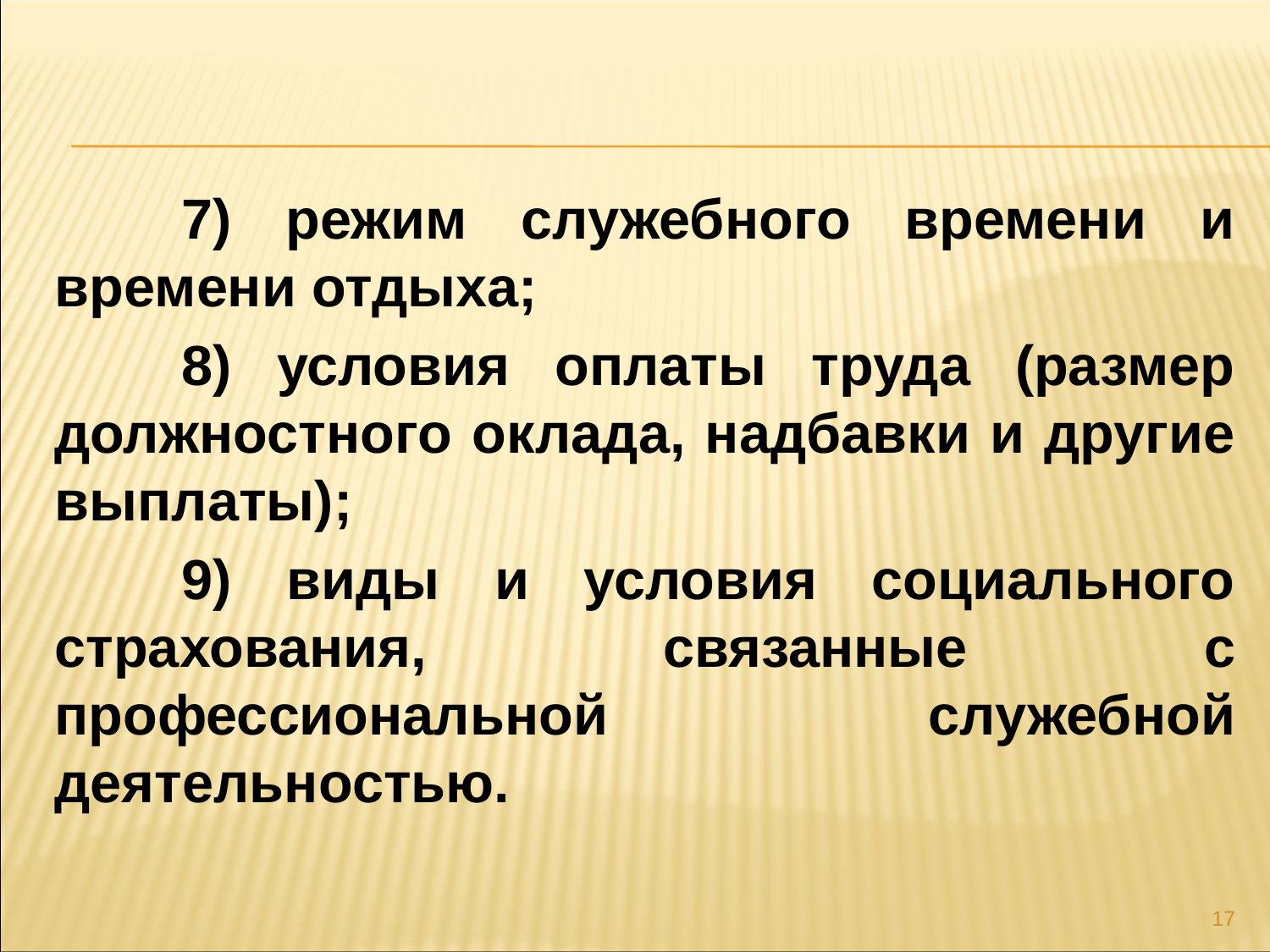

7) режим служебного времени и времени отдыха;
	8) условия оплаты труда (размер должностного оклада, надбавки и другие выплаты);
	9) виды и условия социального страхования, связанные с профессиональной служебной деятельностью.

17